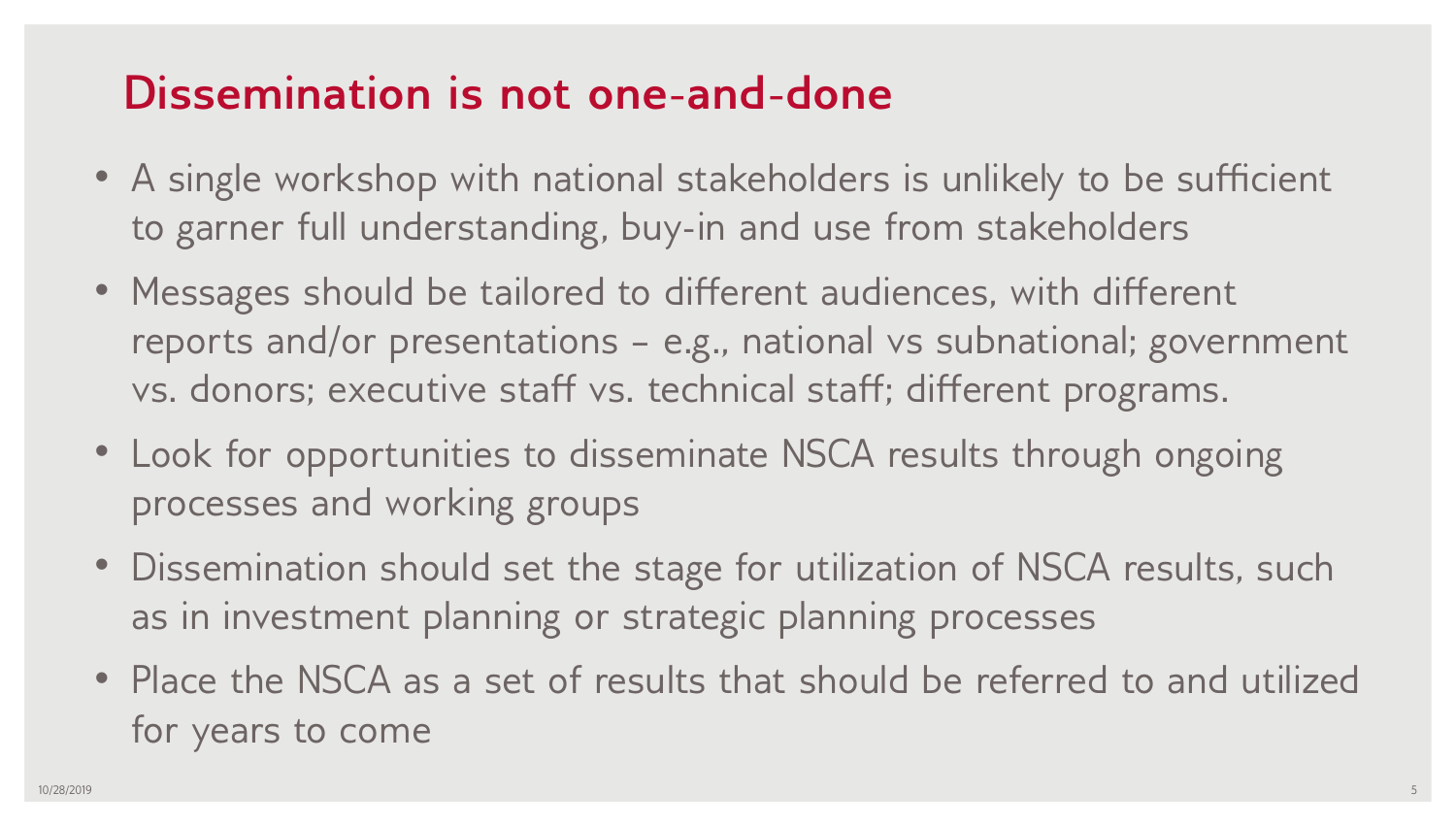

# Dissemination is not one-and-done
A single workshop with national stakeholders is unlikely to be sufficient to garner full understanding, buy-in and use from stakeholders
Messages should be tailored to different audiences, with different reports and/or presentations – e.g., national vs subnational; government vs. donors; executive staff vs. technical staff; different programs.
Look for opportunities to disseminate NSCA results through ongoing processes and working groups
Dissemination should set the stage for utilization of NSCA results, such as in investment planning or strategic planning processes
Place the NSCA as a set of results that should be referred to and utilized for years to come
10/28/2019

5